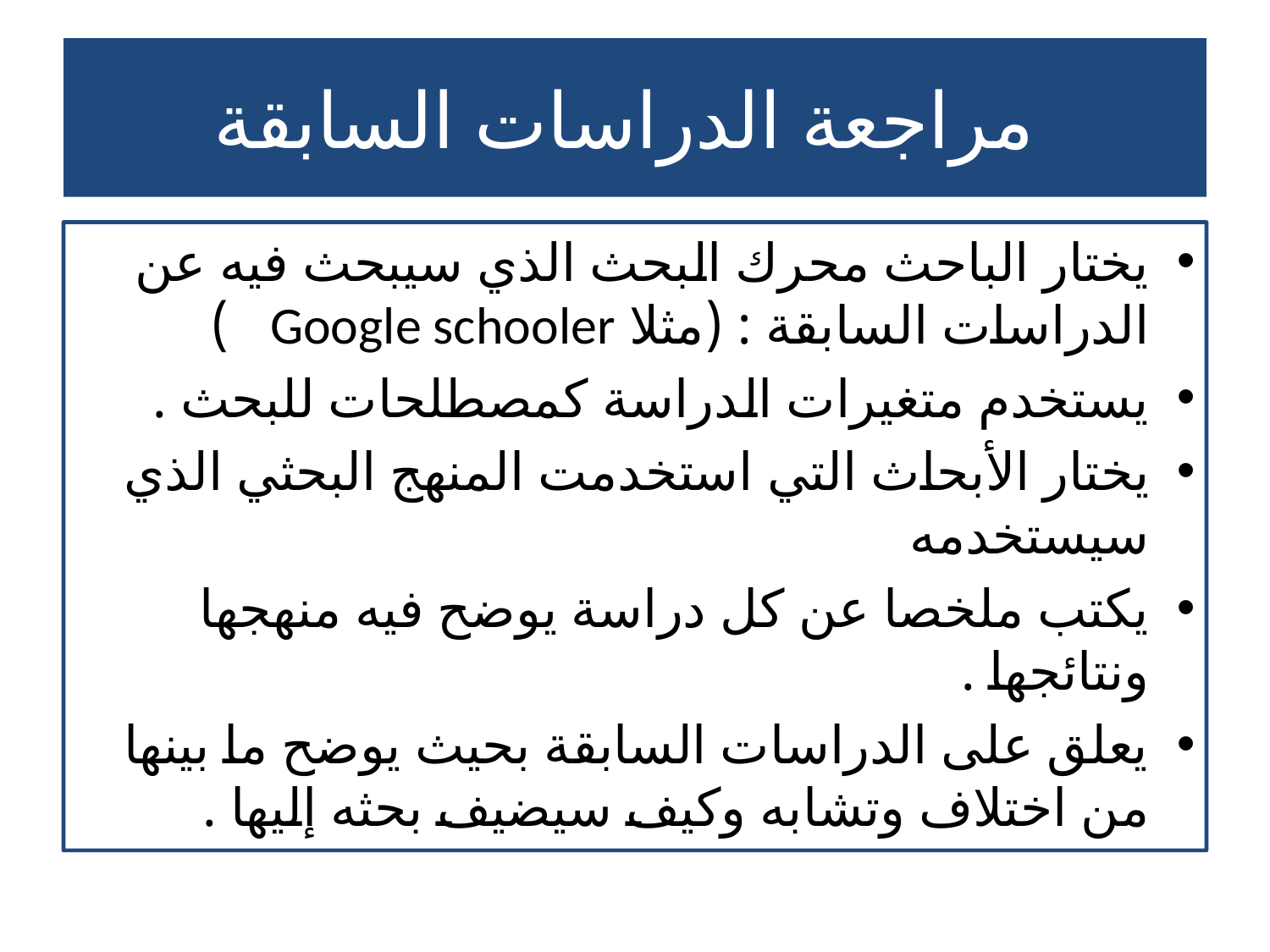

# مراجعة الدراسات السابقة
يختار الباحث محرك البحث الذي سيبحث فيه عن الدراسات السابقة : (مثلا Google schooler   )
يستخدم متغيرات الدراسة كمصطلحات للبحث .
يختار الأبحاث التي استخدمت المنهج البحثي الذي سيستخدمه
يكتب ملخصا عن كل دراسة يوضح فيه منهجها ونتائجها .
يعلق على الدراسات السابقة بحيث يوضح ما بينها من اختلاف وتشابه وكيف سيضيف بحثه إليها .